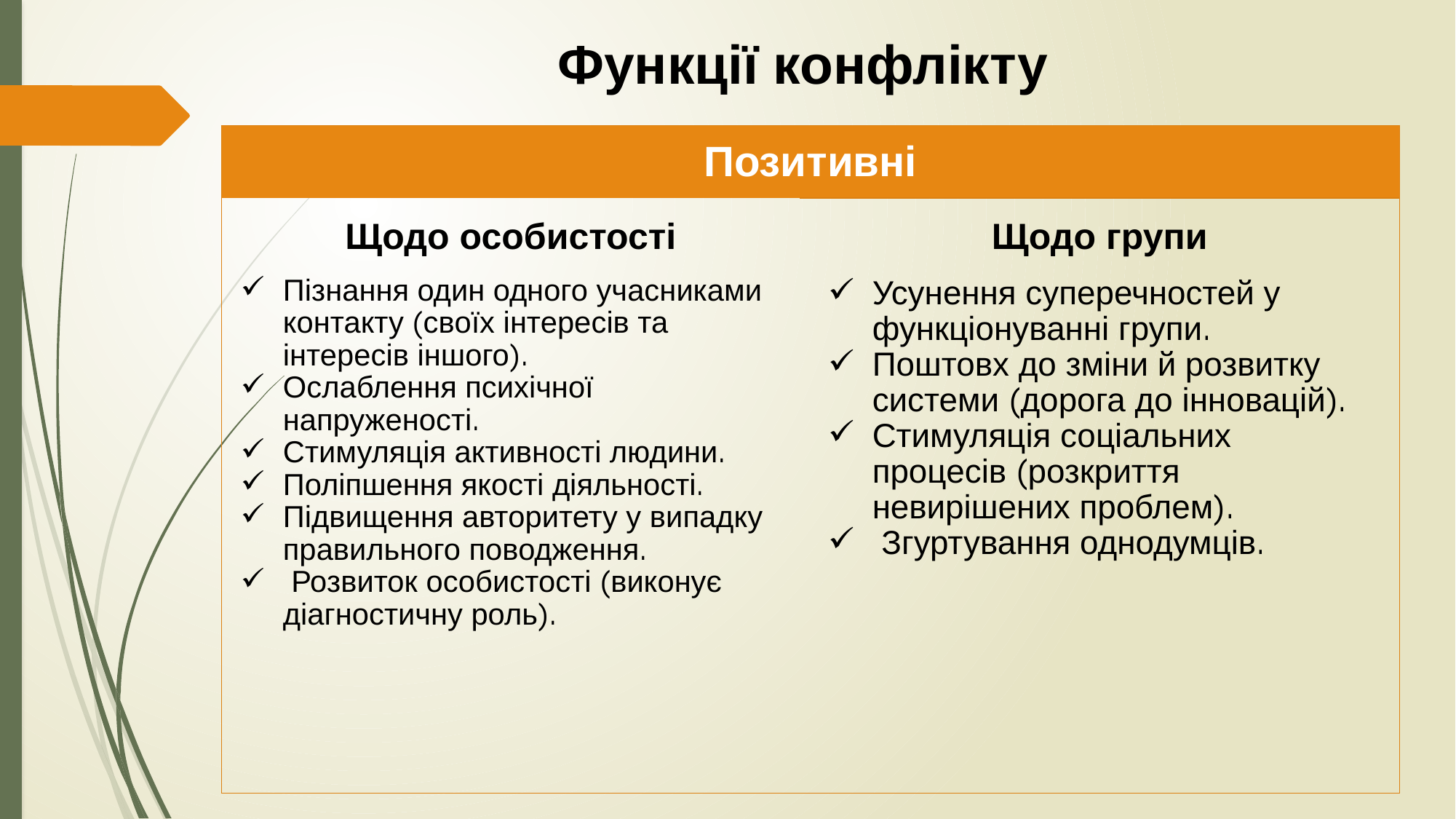

# Функції конфлікту
| Позитивні |  |
| --- | --- |
| Щодо особистості Пізнання один одного учасниками контакту (своїх інтересів та інтересів іншого). Ослаблення психічної напруженості. Стимуляція активності людини. Поліпшення якості діяльності. Підвищення авторитету у випадку правильного поводження. Розвиток особистості (виконує діагностичну роль). | Щодо групи   Усунення суперечностей у функціонуванні групи. Поштовх до зміни й розвитку системи (дорога до інновацій). Стимуляція соціальних процесів (розкриття невирішених проблем). Згуртування однодумців. |